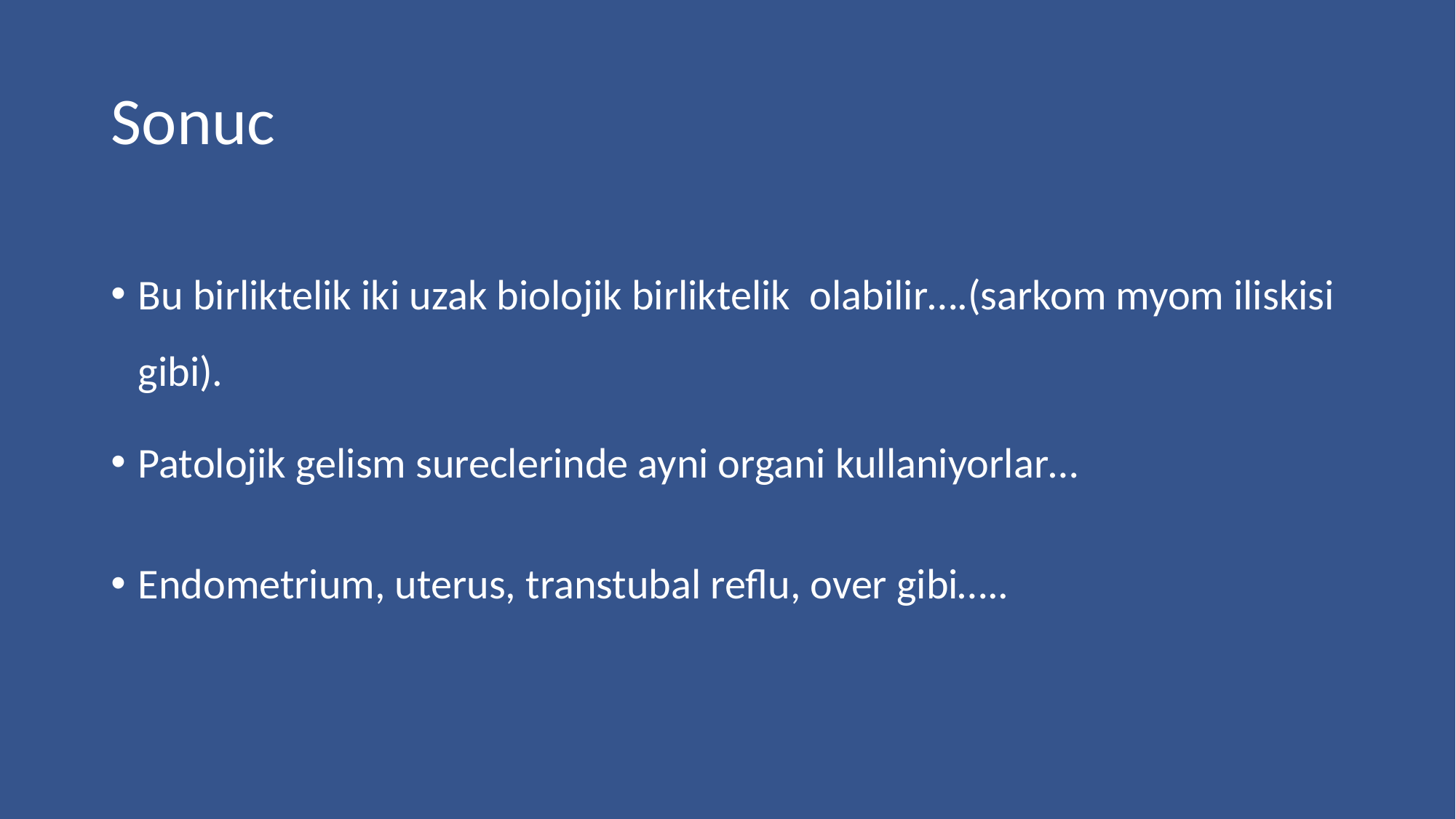

# Sonuc

Bu birliktelik iki uzak biolojik birliktelik  olabilir….(sarkom myom iliskisi gibi).
Patolojik gelism sureclerinde ayni organi kullaniyorlar…

Endometrium, uterus, transtubal reflu, over gibi…..